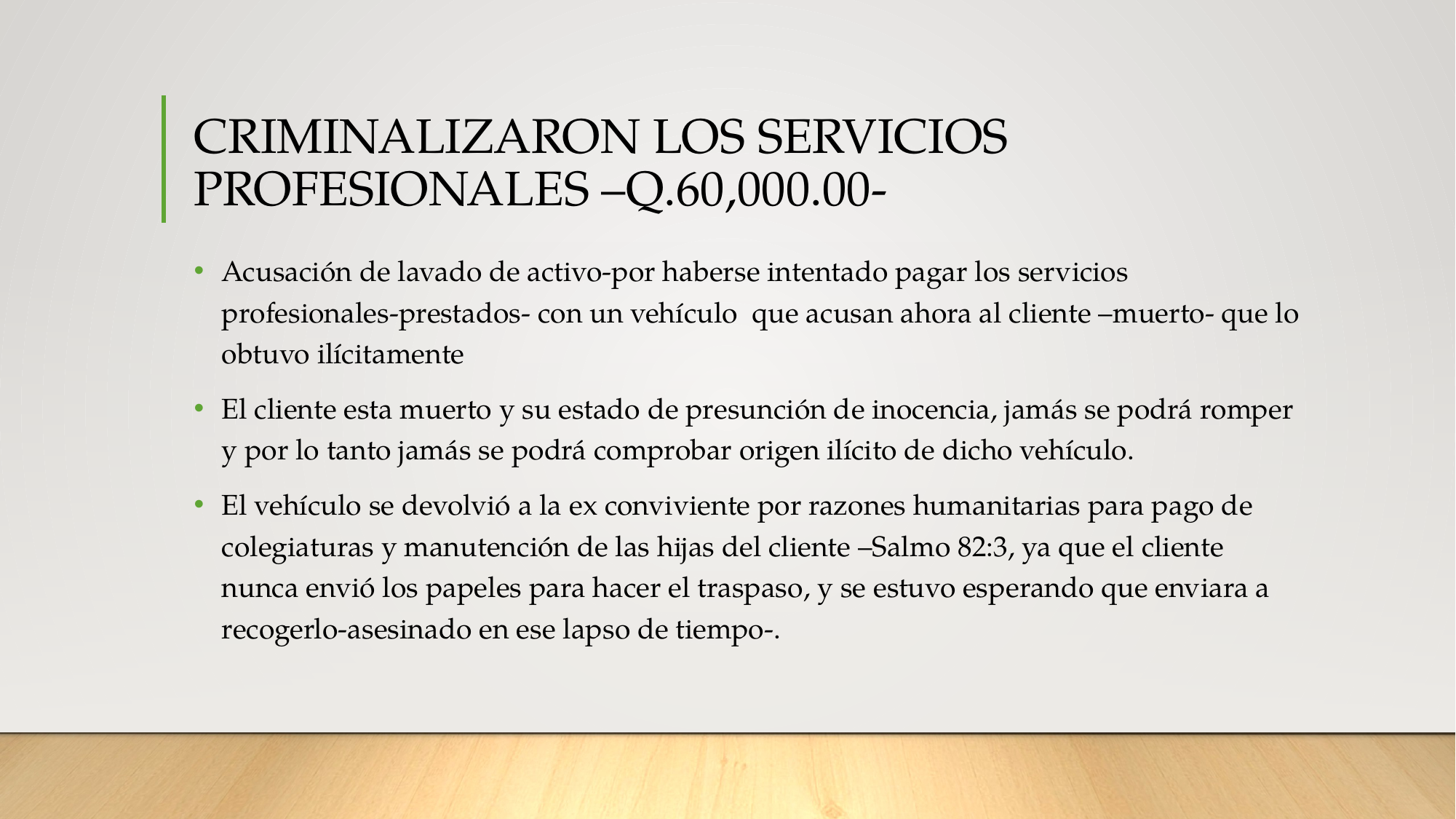

# CRIMINALIZARON LOS SERVICIOS PROFESIONALES –Q.60,000.00-
Acusación de lavado de activo-por haberse intentado pagar los servicios profesionales-prestados- con un vehículo  que acusan ahora al cliente –muerto- que lo obtuvo ilícitamente
El cliente esta muerto y su estado de presunción de inocencia, jamás se podrá romper y por lo tanto jamás se podrá comprobar origen ilícito de dicho vehículo.
El vehículo se devolvió a la ex conviviente por razones humanitarias para pago de colegiaturas y manutención de las hijas del cliente –Salmo 82:3, ya que el cliente nunca envió los papeles para hacer el traspaso, y se estuvo esperando que enviara a recogerlo-asesinado en ese lapso de tiempo-.